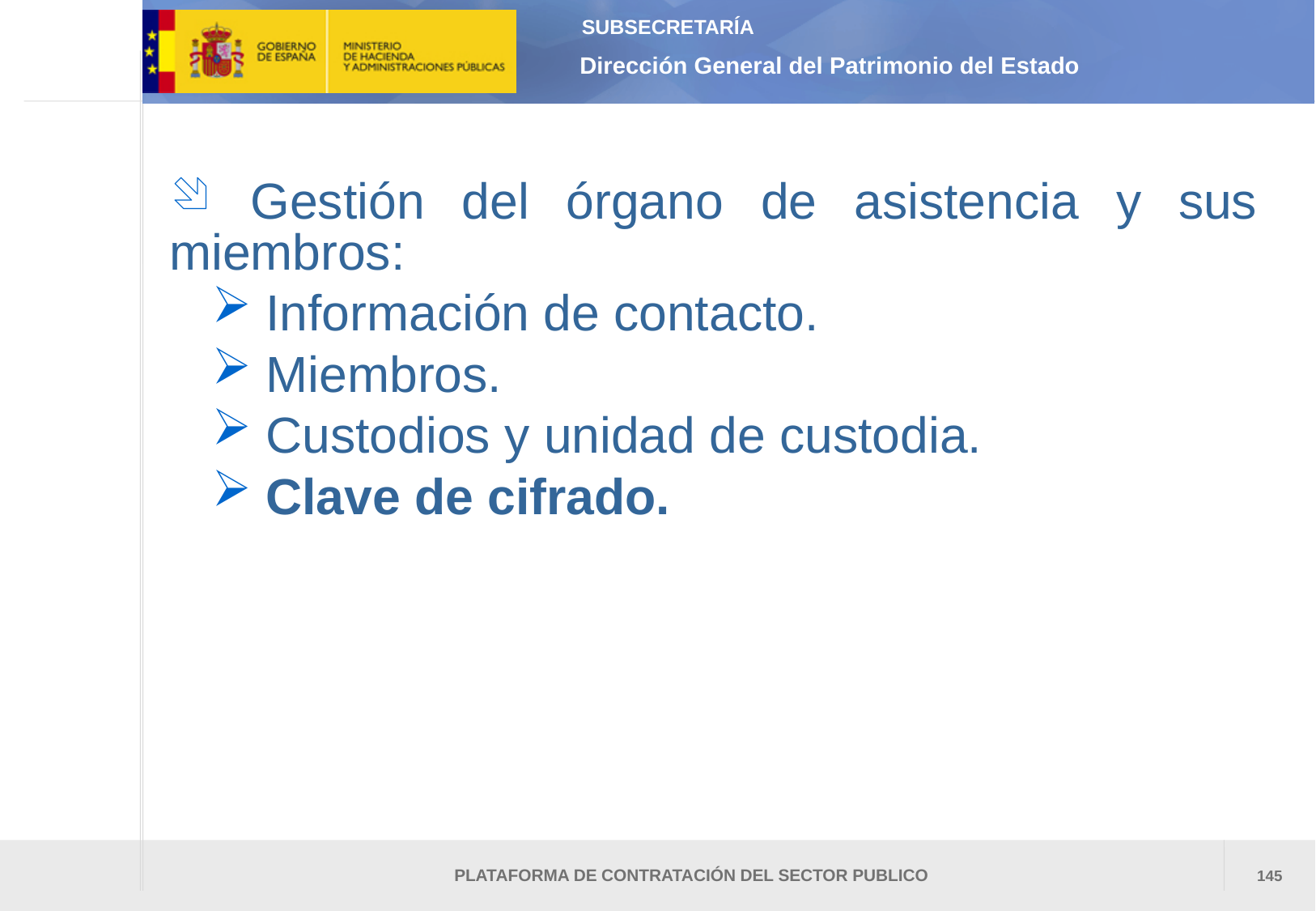

Gestión del órgano de asistencia y sus miembros:
 Información de contacto.
 Miembros.
 Custodios y unidad de custodia.
 Clave de cifrado.